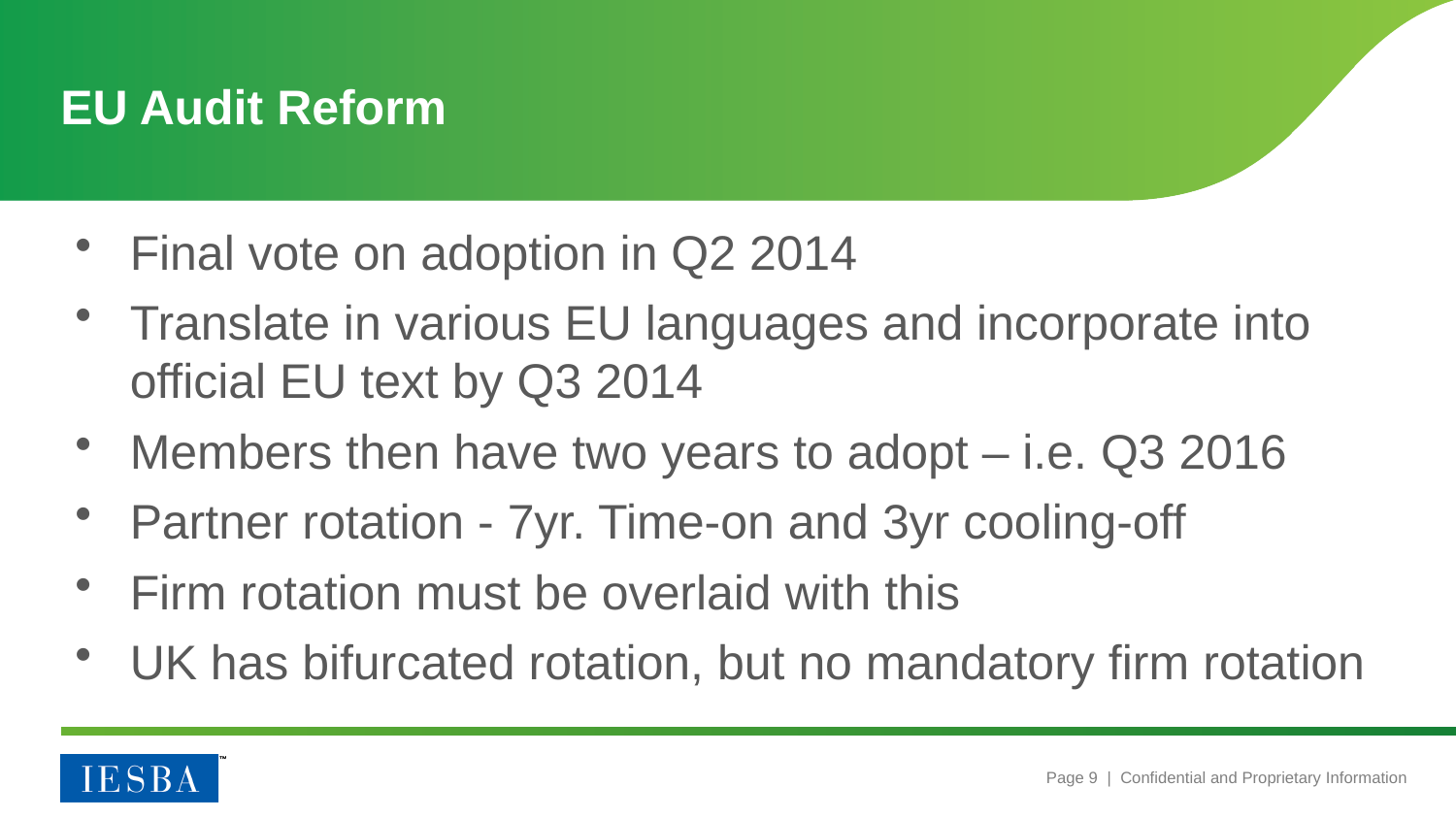

# EU Audit Reform
Final vote on adoption in Q2 2014
Translate in various EU languages and incorporate into official EU text by Q3 2014
Members then have two years to adopt – i.e. Q3 2016
Partner rotation - 7yr. Time-on and 3yr cooling-off
Firm rotation must be overlaid with this
UK has bifurcated rotation, but no mandatory firm rotation